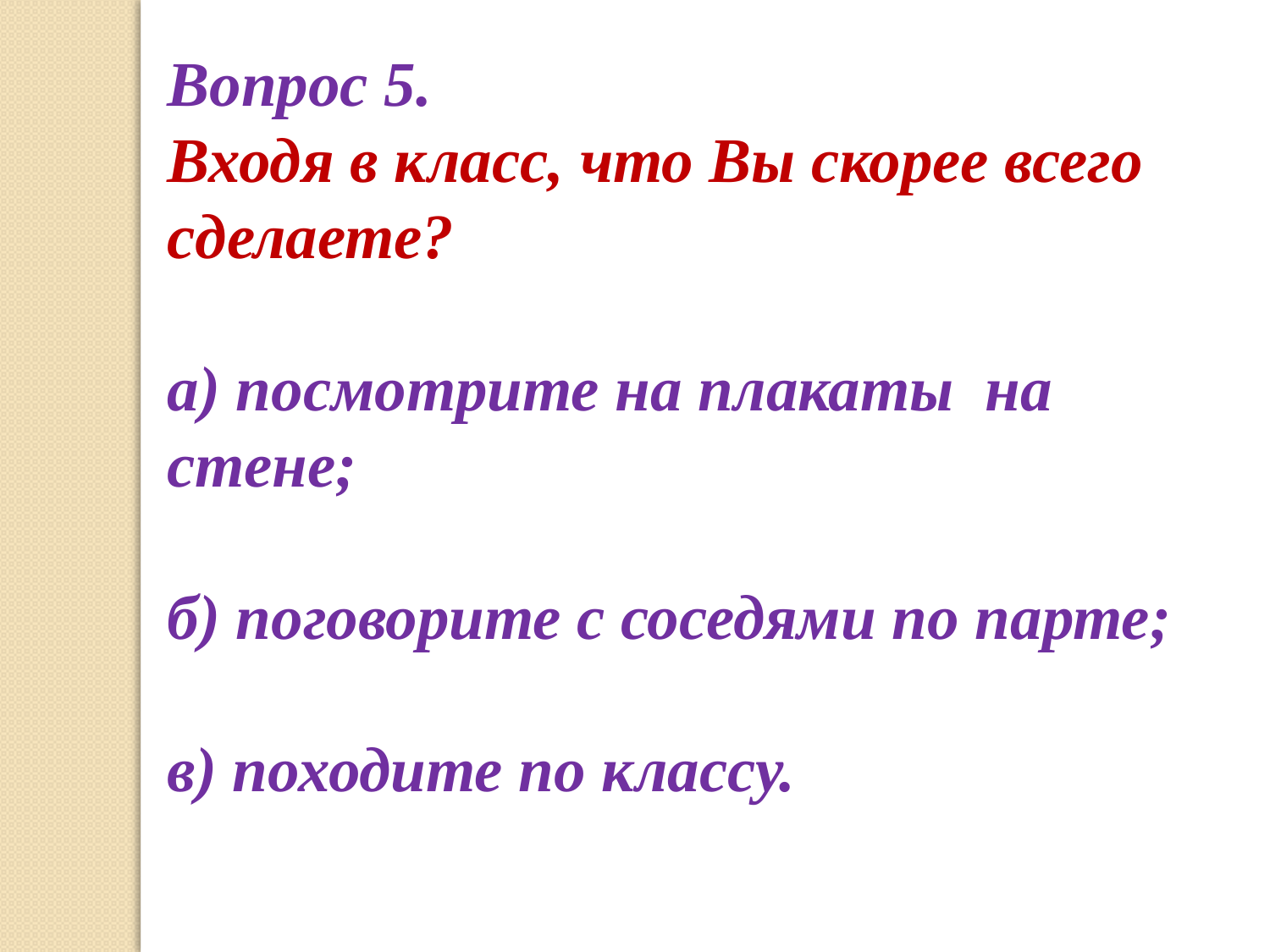

Вопрос 5.
Входя в класс, что Вы скорее всего сделаете?

а) посмотрите на плакаты  на стене;

б) поговорите с соседями по парте;

в) походите по классу.